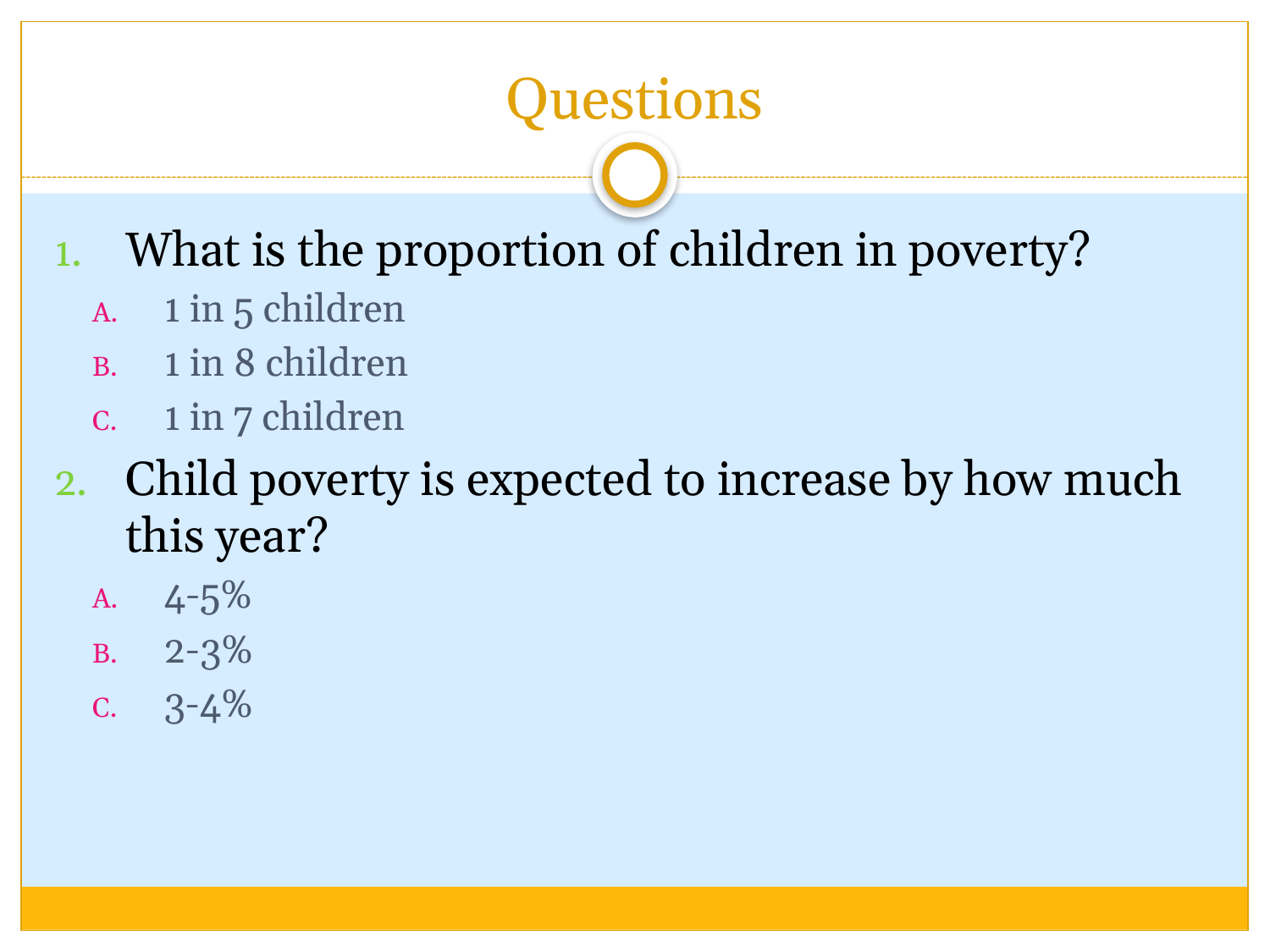

# Questions
What is the proportion of children in poverty?
1 in 5 children
1 in 8 children
1 in 7 children
Child poverty is expected to increase by how much this year?
4-5%
2-3%
3-4%